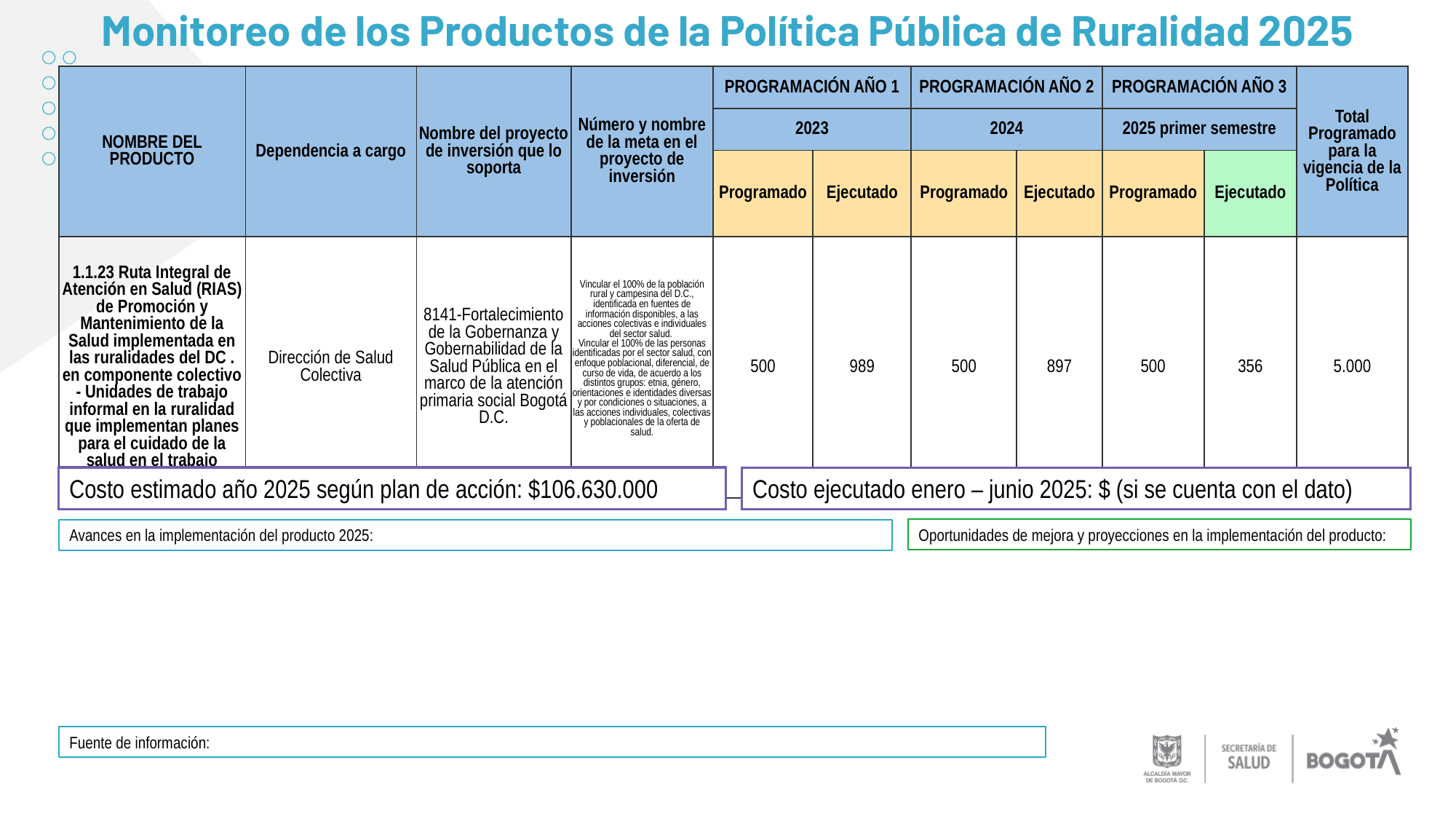

Monitoreo de los Productos de la Política Pública de Ruralidad 2025
| NOMBRE DEL PRODUCTO | Dependencia a cargo | Nombre del proyecto de inversión que lo soporta | Número y nombre de la meta en el proyecto de inversión | PROGRAMACIÓN AÑO 1 |  | PROGRAMACIÓN AÑO 2 |  | PROGRAMACIÓN AÑO 3 |  | Total Programado para la vigencia de la Política |
| --- | --- | --- | --- | --- | --- | --- | --- | --- | --- | --- |
|  |  |  |  | 2023 |  | 2024 |  | 2025 primer semestre |  |  |
|  |  |  |  | Programado | Ejecutado | Programado | Ejecutado | Programado | Ejecutado |  |
| 1.1.23 Ruta Integral de Atención en Salud (RIAS) de Promoción y Mantenimiento de la Salud implementada en las ruralidades del DC . en componente colectivo - Unidades de trabajo informal en la ruralidad que implementan planes para el cuidado de la salud en el trabajo | Dirección de Salud Colectiva | 8141-Fortalecimiento de la Gobernanza y Gobernabilidad de la Salud Pública en el marco de la atención primaria social Bogotá D.C. | Vincular el 100% de la población rural y campesina del D.C., identificada en fuentes de información disponibles, a las acciones colectivas e individuales del sector salud. Vincular el 100% de las personas identificadas por el sector salud, con enfoque poblacional, diferencial, de curso de vida, de acuerdo a los distintos grupos: etnia, género, orientaciones e identidades diversas y por condiciones o situaciones, a las acciones individuales, colectivas y poblacionales de la oferta de salud. | 500 | 989 | 500 | 897 | 500 | 356 | 5.000 |
Costo estimado año 2025 según plan de acción: $106.630.000
Costo ejecutado enero – junio 2025: $ (si se cuenta con el dato)
Oportunidades de mejora y proyecciones en la implementación del producto:
Avances en la implementación del producto 2025:
Fuente de información: